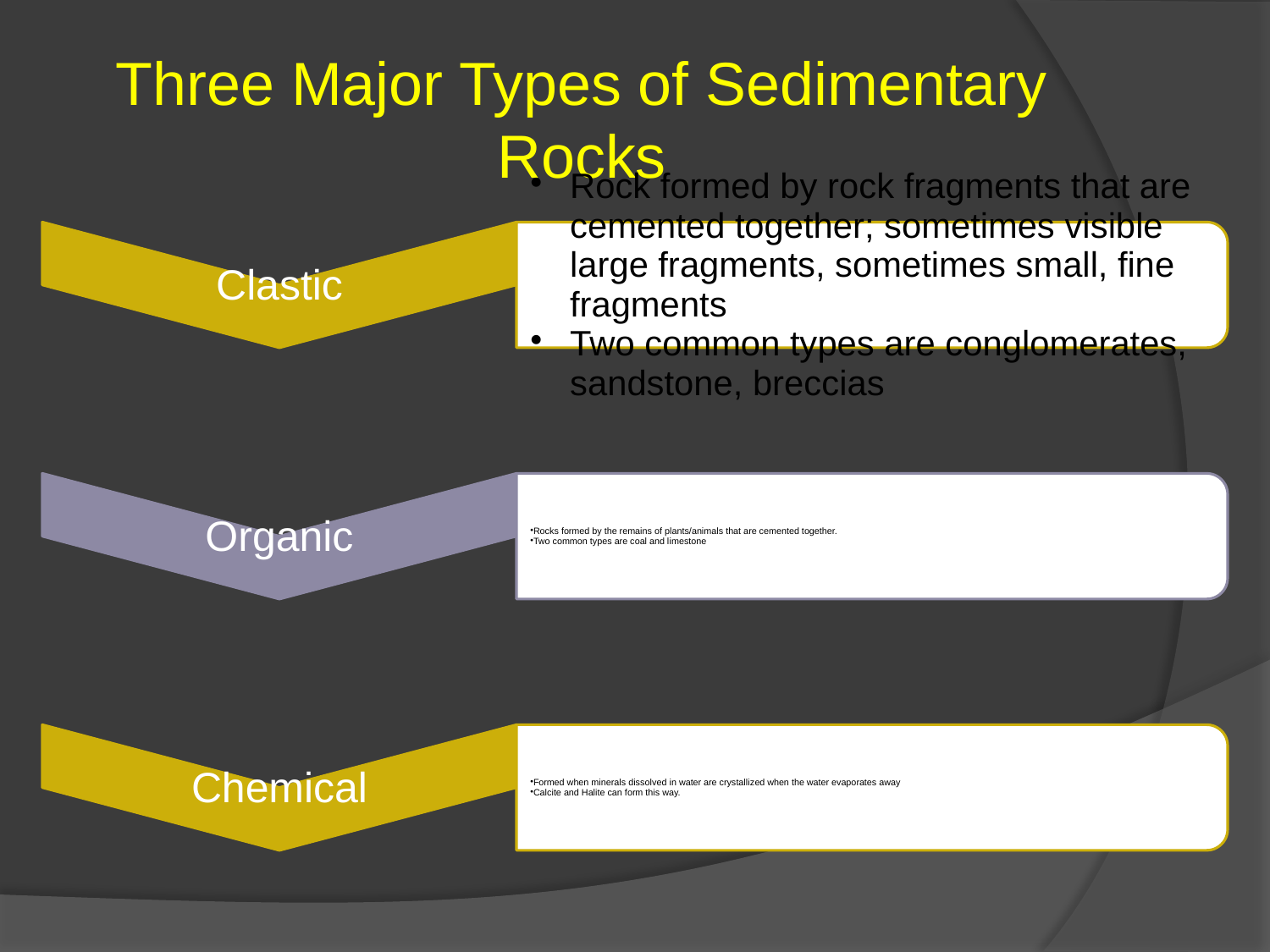

# Three Major Types of Sedimentary Rocks
Clastic
Two common types are conglomerates, sandstone, breccias
Organic
Rocks formed by the remains of plants/animals that are cemented together.
Two common types are coal and limestone
Chemical
Formed when minerals dissolved in water are crystallized when the water evaporates away
Calcite and Halite can form this way.